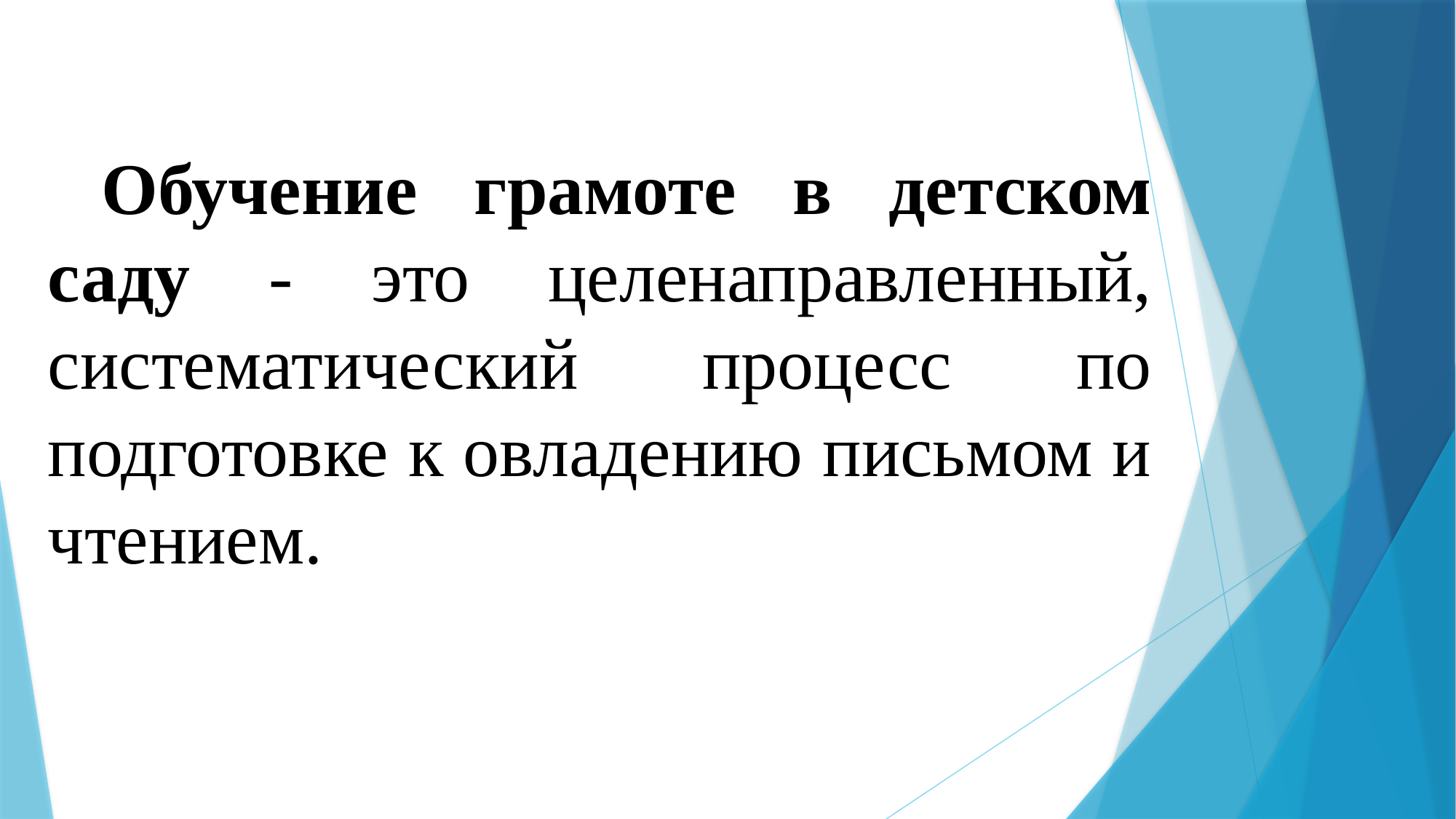

Обучение грамоте в детском саду - это целенаправленный, систематический процесс по подготовке к овладению письмом и чтением.